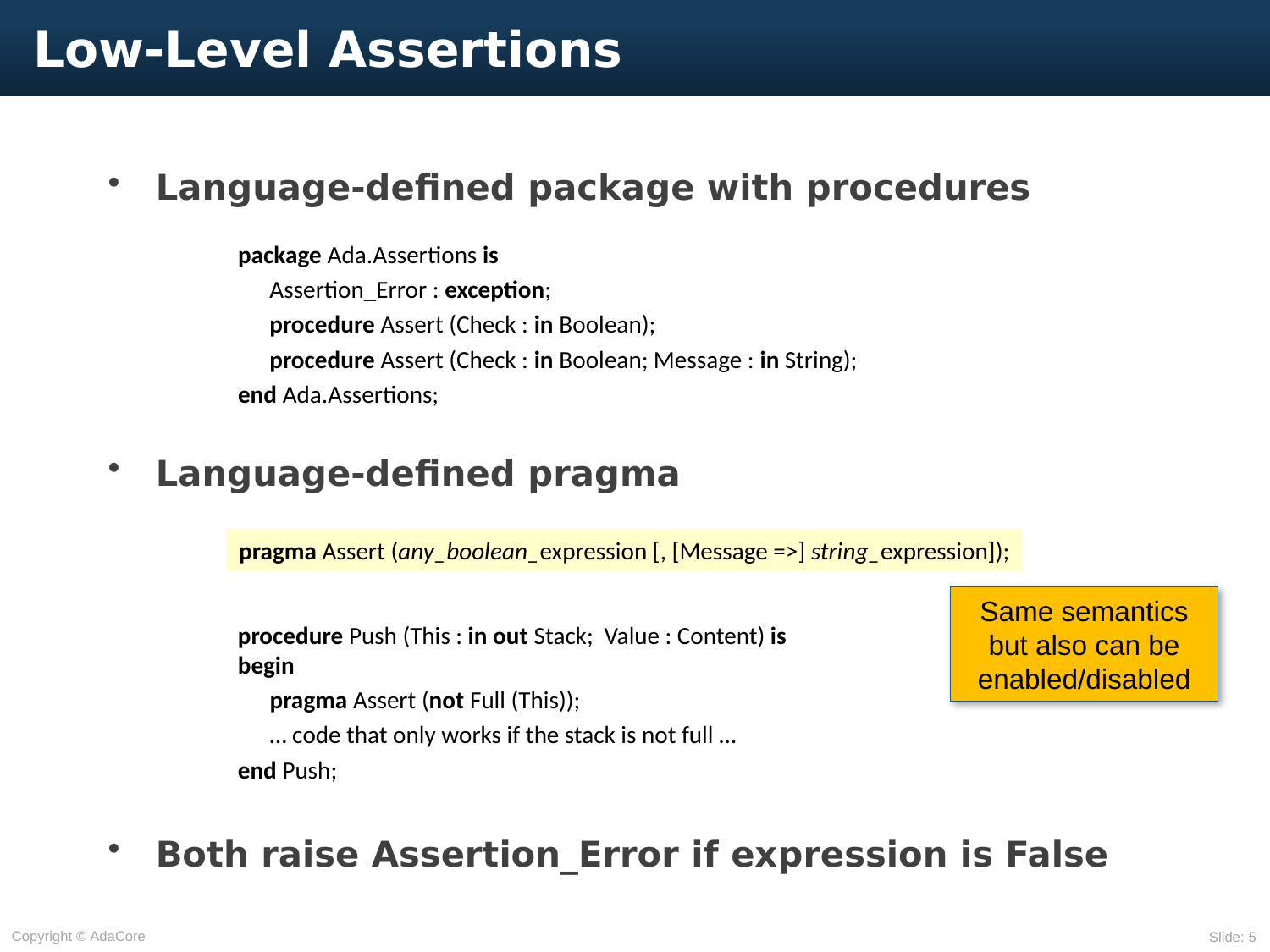

# Low-Level Assertions
Language-defined package with procedures

Language-defined pragma

Both raise Assertion_Error if expression is False

package Ada.Assertions is
	Assertion_Error : exception;
	procedure Assert (Check : in Boolean);
	procedure Assert (Check : in Boolean; Message : in String);
end Ada.Assertions;
pragma Assert (any_boolean_expression [, [Message =>] string_expression]);
Same semantics but also can be enabled/disabled
procedure Push (This : in out Stack;  Value : Content) is
begin
	pragma Assert (not Full (This));
	… code that only works if the stack is not full …
end Push;